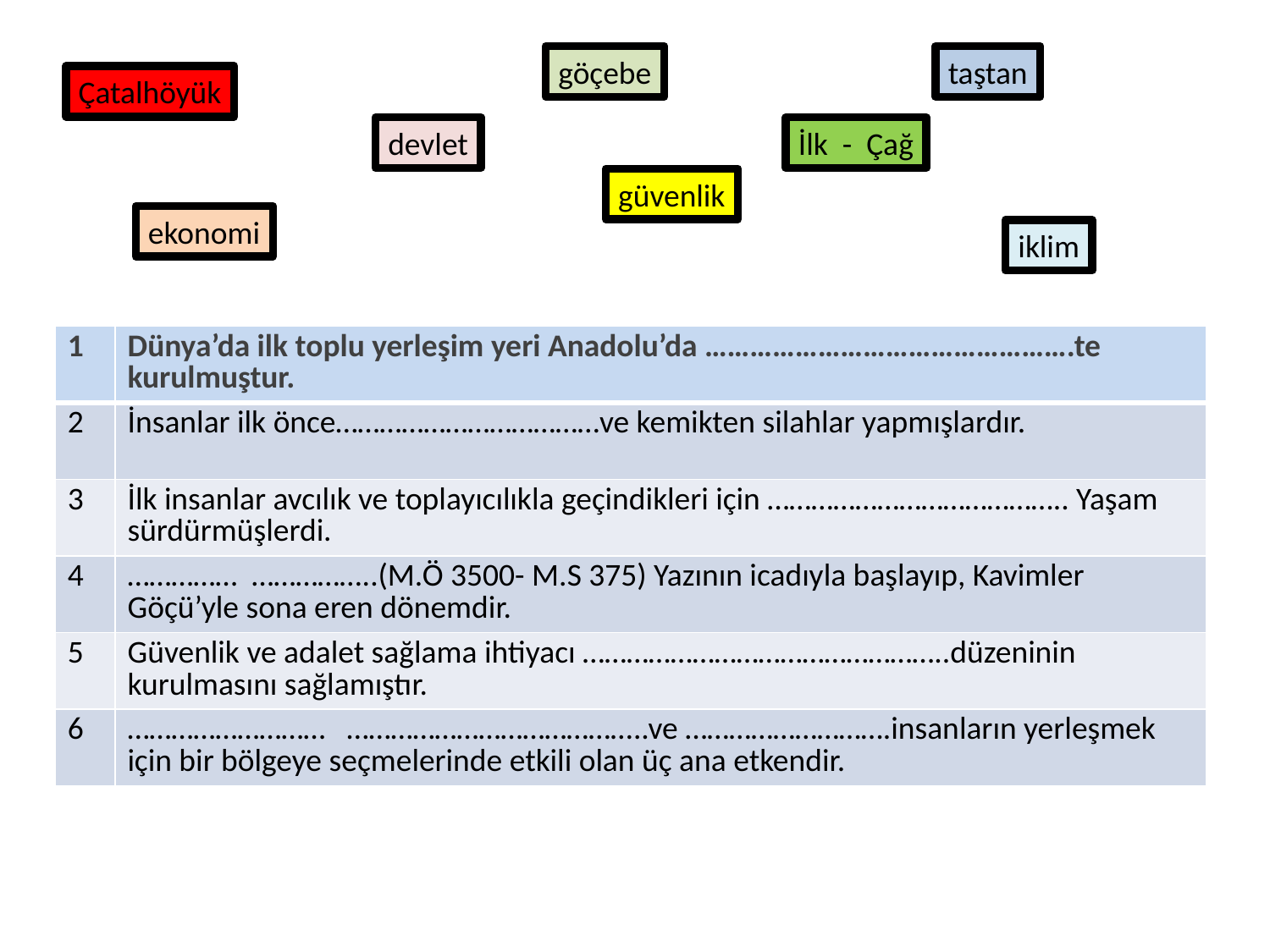

göçebe
taştan
Çatalhöyük
devlet
İlk  -  Çağ
güvenlik
ekonomi
iklim
| 1 | Dünya’da ilk toplu yerleşim yeri Anadolu’da ………………………………………….te kurulmuştur. |
| --- | --- |
| 2 | İnsanlar ilk önce………………………………ve kemikten silahlar yapmışlardır. |
| 3 | İlk insanlar avcılık ve toplayıcılıkla geçindikleri için ………………………………….. Yaşam sürdürmüşlerdi. |
| 4 | …………… ……………..(M.Ö 3500- M.S 375) Yazının icadıyla başlayıp, Kavimler Göçü’yle sona eren dönemdir. |
| 5 | Güvenlik ve adalet sağlama ihtiyacı …………………………………………..düzeninin kurulmasını sağlamıştır. |
| 6 | ……………………… …………………………………..ve ……………………….insanların yerleşmek için bir bölgeye seçmelerinde etkili olan üç ana etkendir. |